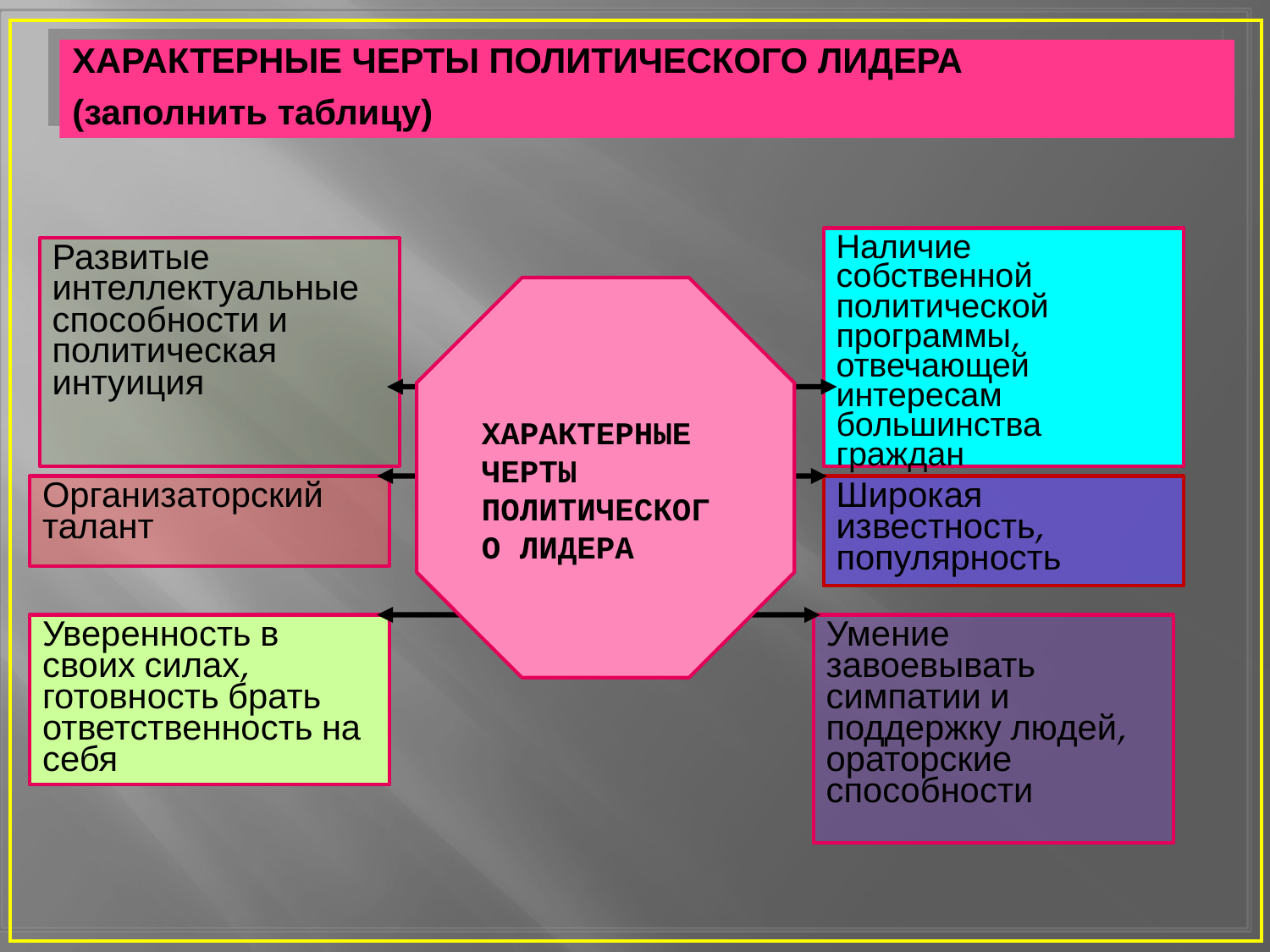

#
ХАРАКТЕРНЫЕ ЧЕРТЫ ПОЛИТИЧЕСКОГО ЛИДЕРА
(заполнить таблицу)
Наличие собственной политической программы, отвечающей интересам большинства граждан
Развитые интеллектуальные способности и политическая интуиция

ХАРАКТЕРНЫЕ ЧЕРТЫ ПОЛИТИЧЕСКОГО ЛИДЕРА

Организаторский талант

Широкая известность, популярность
Уверенность в своих силах, готовность брать ответственность на себя

Умение завоевывать симпатии и поддержку людей, ораторские способности